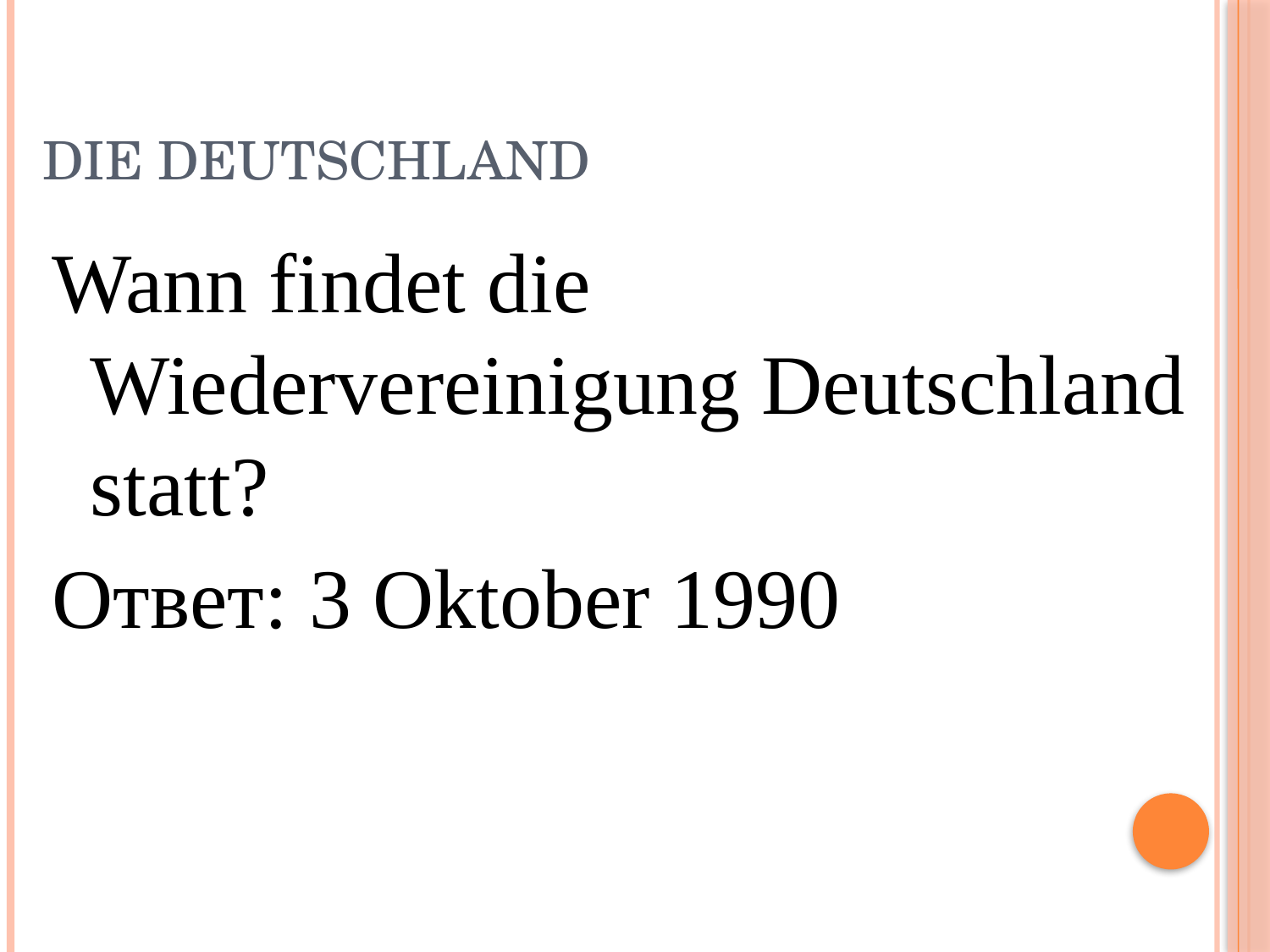

# Die Deutschland
Wann findet die Wiedervereinigung Deutschland statt?
Ответ: 3 Oktober 1990